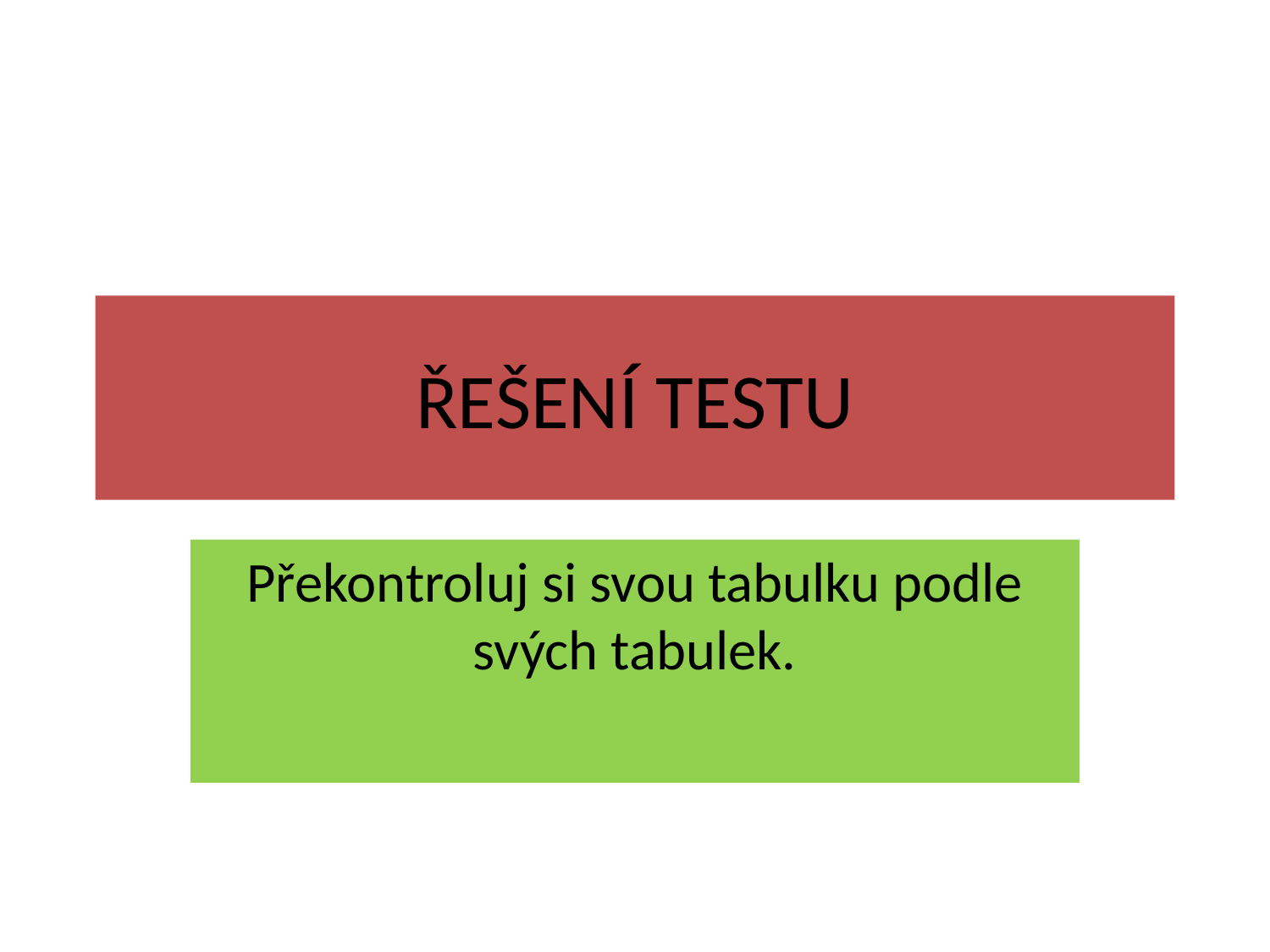

# ŘEŠENÍ TESTU
Překontroluj si svou tabulku podle svých tabulek.